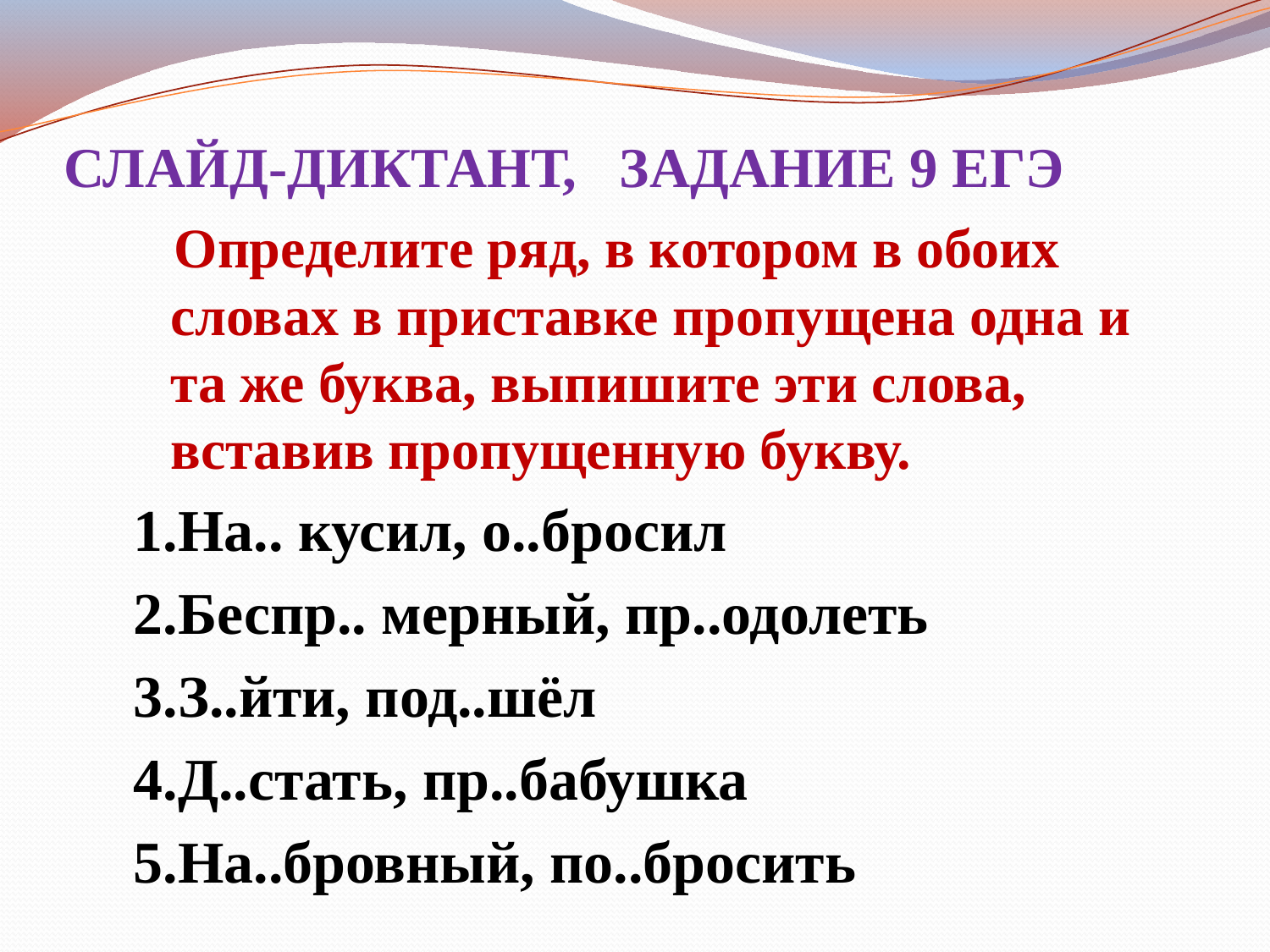

# СЛАЙД-ДИКТАНТ,   ЗАДАНИЕ 9 ЕГЭ
   Определите ряд, в котором в обоих словах в приставке пропущена одна и та же буква, выпишите эти слова, вставив пропущенную букву.
1.На.. кусил, о..бросил
2.Беспр.. мерный, пр..одолеть
3.З..йти, под..шёл
4.Д..стать, пр..бабушка
5.На..бровный, по..бросить